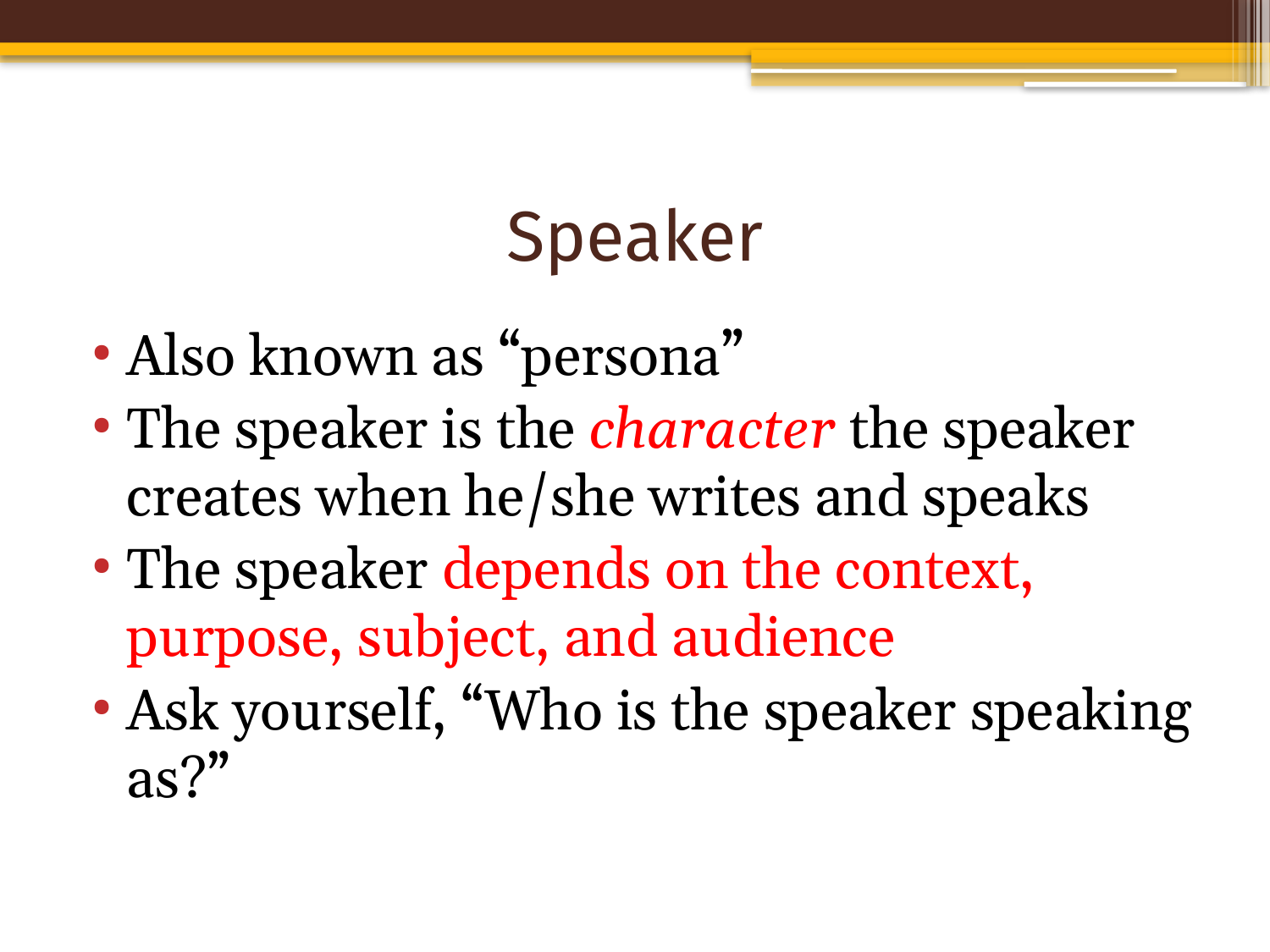

# Speaker
Also known as “persona”
The speaker is the character the speaker creates when he/she writes and speaks
The speaker depends on the context, purpose, subject, and audience
Ask yourself, “Who is the speaker speaking as?”